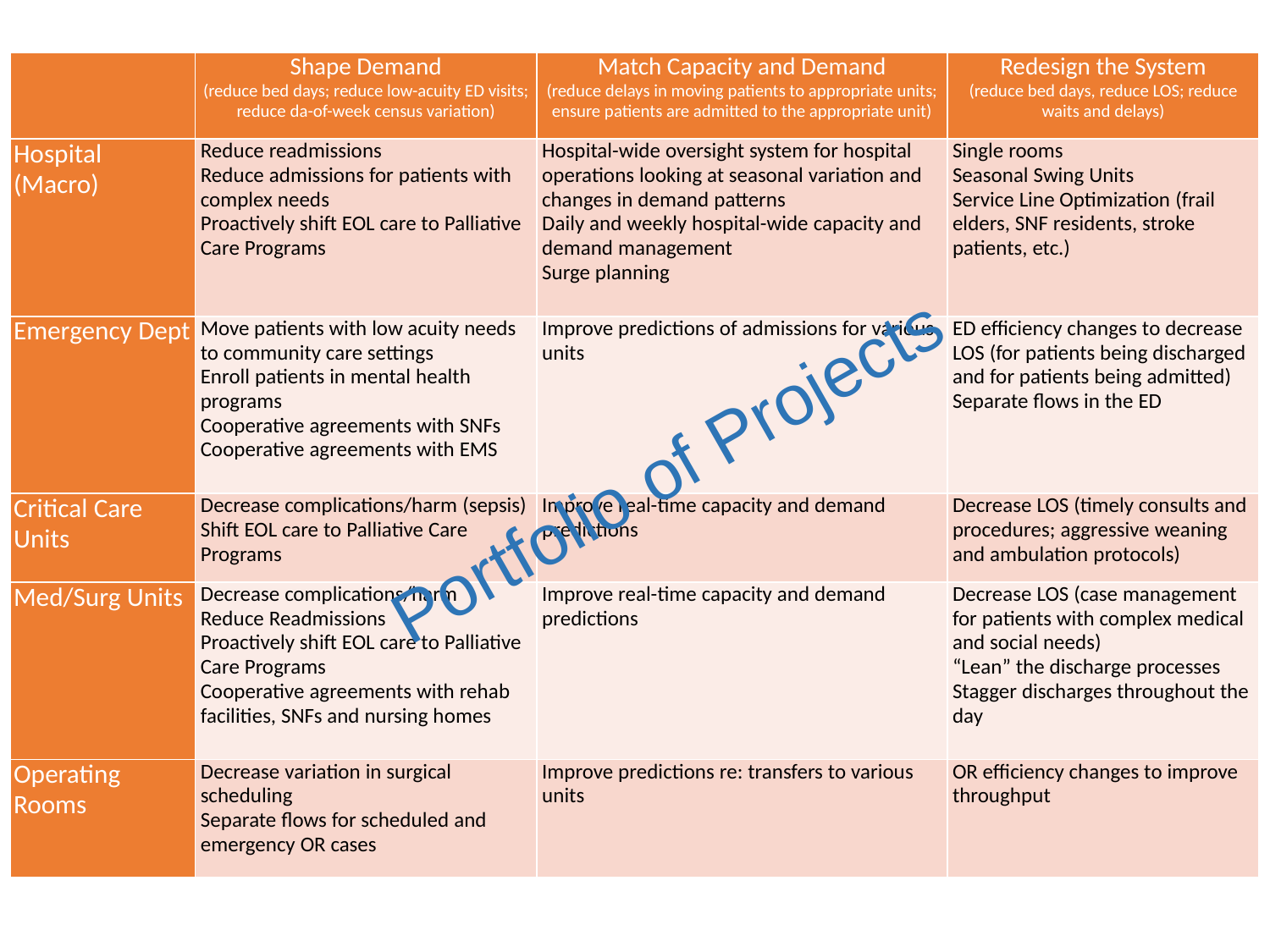

|  | Shape Demand (reduce bed days; reduce low-acuity ED visits; reduce da-of-week census variation) | Match Capacity and Demand (reduce delays in moving patients to appropriate units; ensure patients are admitted to the appropriate unit) | Redesign the System (reduce bed days, reduce LOS; reduce waits and delays) |
| --- | --- | --- | --- |
| Hospital (Macro) | Reduce readmissions Reduce admissions for patients with complex needs Proactively shift EOL care to Palliative Care Programs | Hospital-wide oversight system for hospital operations looking at seasonal variation and changes in demand patterns Daily and weekly hospital-wide capacity and demand management Surge planning | Single rooms Seasonal Swing Units Service Line Optimization (frail elders, SNF residents, stroke patients, etc.) |
| Emergency Dept | Move patients with low acuity needs to community care settings Enroll patients in mental health programs Cooperative agreements with SNFs Cooperative agreements with EMS | Improve predictions of admissions for various units | ED efficiency changes to decrease LOS (for patients being discharged and for patients being admitted) Separate flows in the ED |
| Critical Care Units | Decrease complications/harm (sepsis) Shift EOL care to Palliative Care Programs | Improve real-time capacity and demand predictions | Decrease LOS (timely consults and procedures; aggressive weaning and ambulation protocols) |
| Med/Surg Units | Decrease complications/harm Reduce Readmissions Proactively shift EOL care to Palliative Care Programs Cooperative agreements with rehab facilities, SNFs and nursing homes | Improve real-time capacity and demand predictions | Decrease LOS (case management for patients with complex medical and social needs) “Lean” the discharge processes Stagger discharges throughout the day |
| Operating Rooms | Decrease variation in surgical scheduling Separate flows for scheduled and emergency OR cases | Improve predictions re: transfers to various units | OR efficiency changes to improve throughput |
Portfolio of Projects